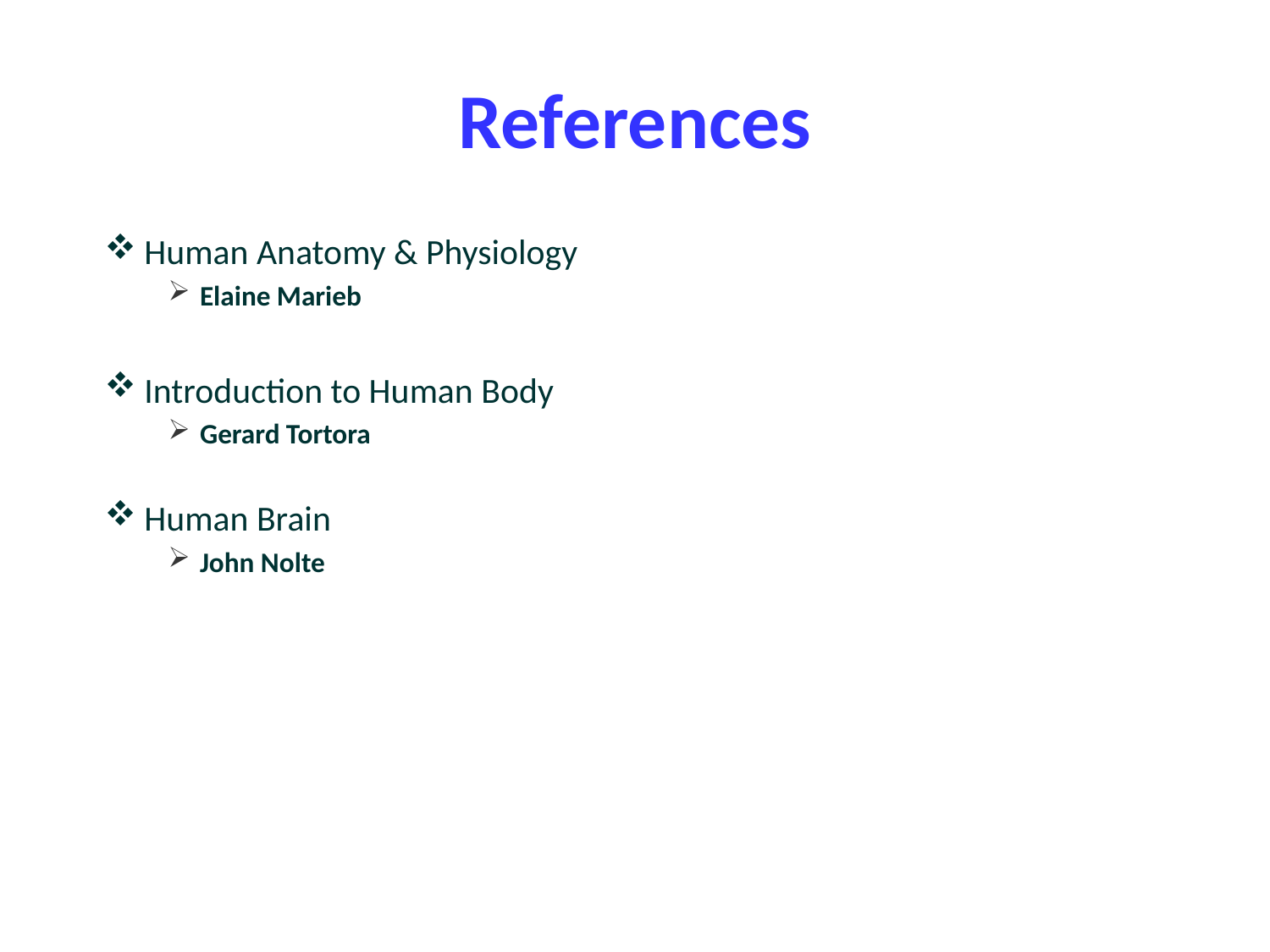

# References

Human Anatomy & Physiology
Elaine Marieb

Introduction to Human Body
Gerard Tortora

Human Brain
John Nolte